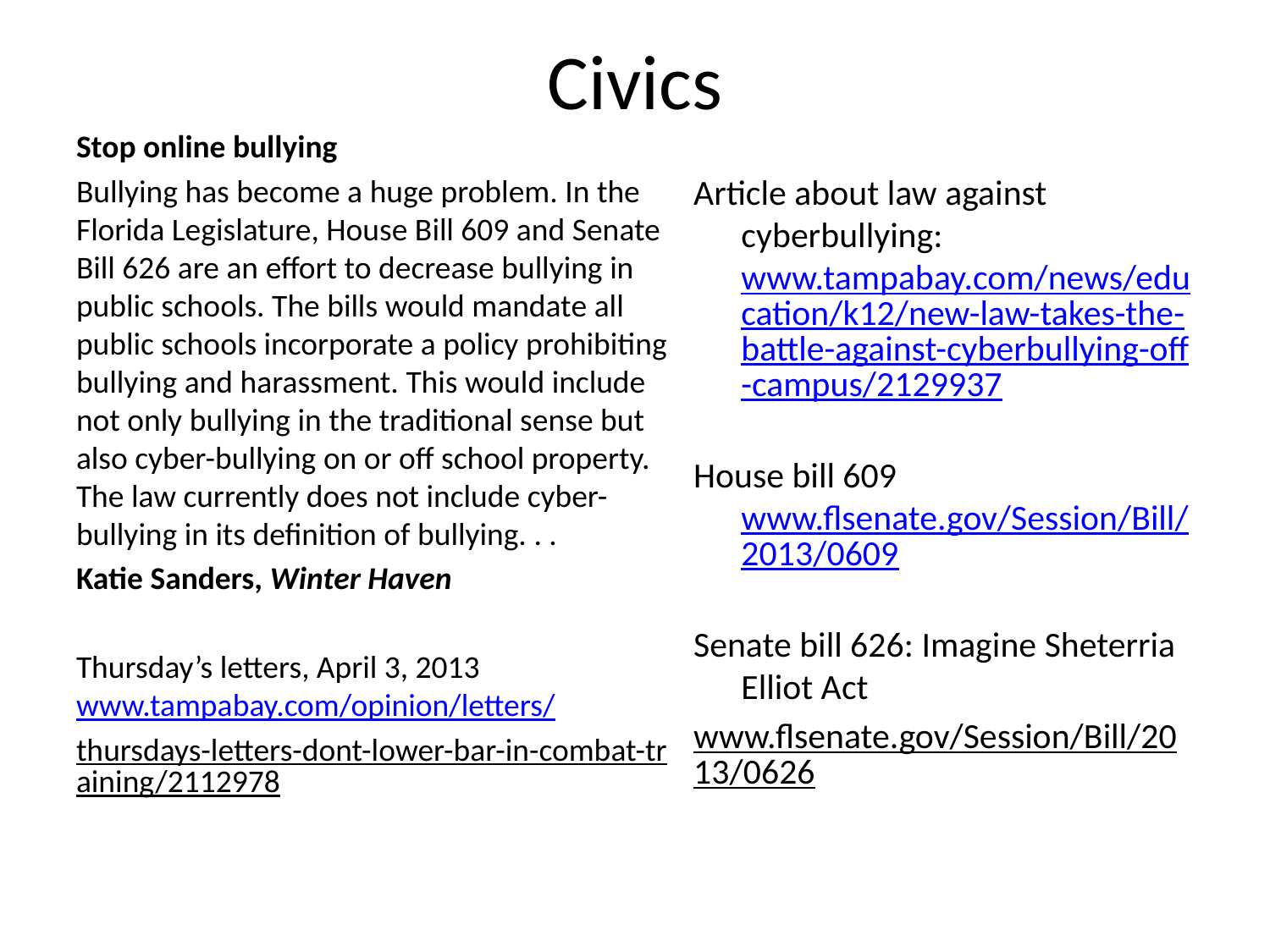

# Civics
Stop online bullying
Bullying has become a huge problem. In the Florida Legislature, House Bill 609 and Senate Bill 626 are an effort to decrease bullying in public schools. The bills would mandate all public schools incorporate a policy prohibiting bullying and harassment. This would include not only bullying in the traditional sense but also cyber-bullying on or off school property. The law currently does not include cyber-bullying in its definition of bullying. . .
Katie Sanders, Winter Haven

Thursday’s letters, April 3, 2013 www.tampabay.com/opinion/letters/
thursdays-letters-dont-lower-bar-in-combat-training/2112978

Article about law against cyberbullying: www.tampabay.com/news/education/k12/new-law-takes-the-battle-against-cyberbullying-off-campus/2129937
House bill 609 www.flsenate.gov/Session/Bill/2013/0609
Senate bill 626: Imagine Sheterria Elliot Act
www.flsenate.gov/Session/Bill/2013/0626